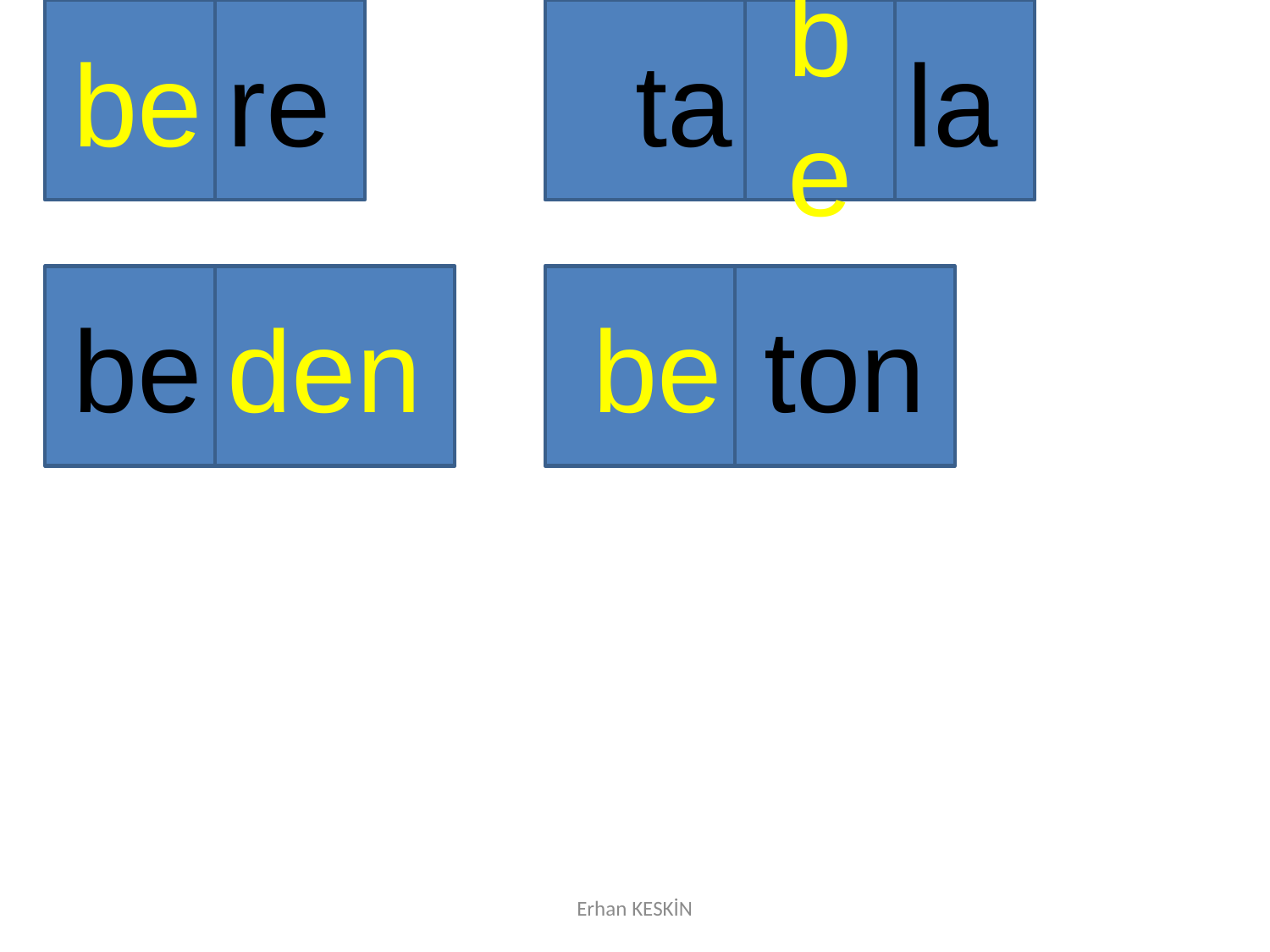

be
re
ta
be
la
be
den
be
ton
Erhan KESKİN